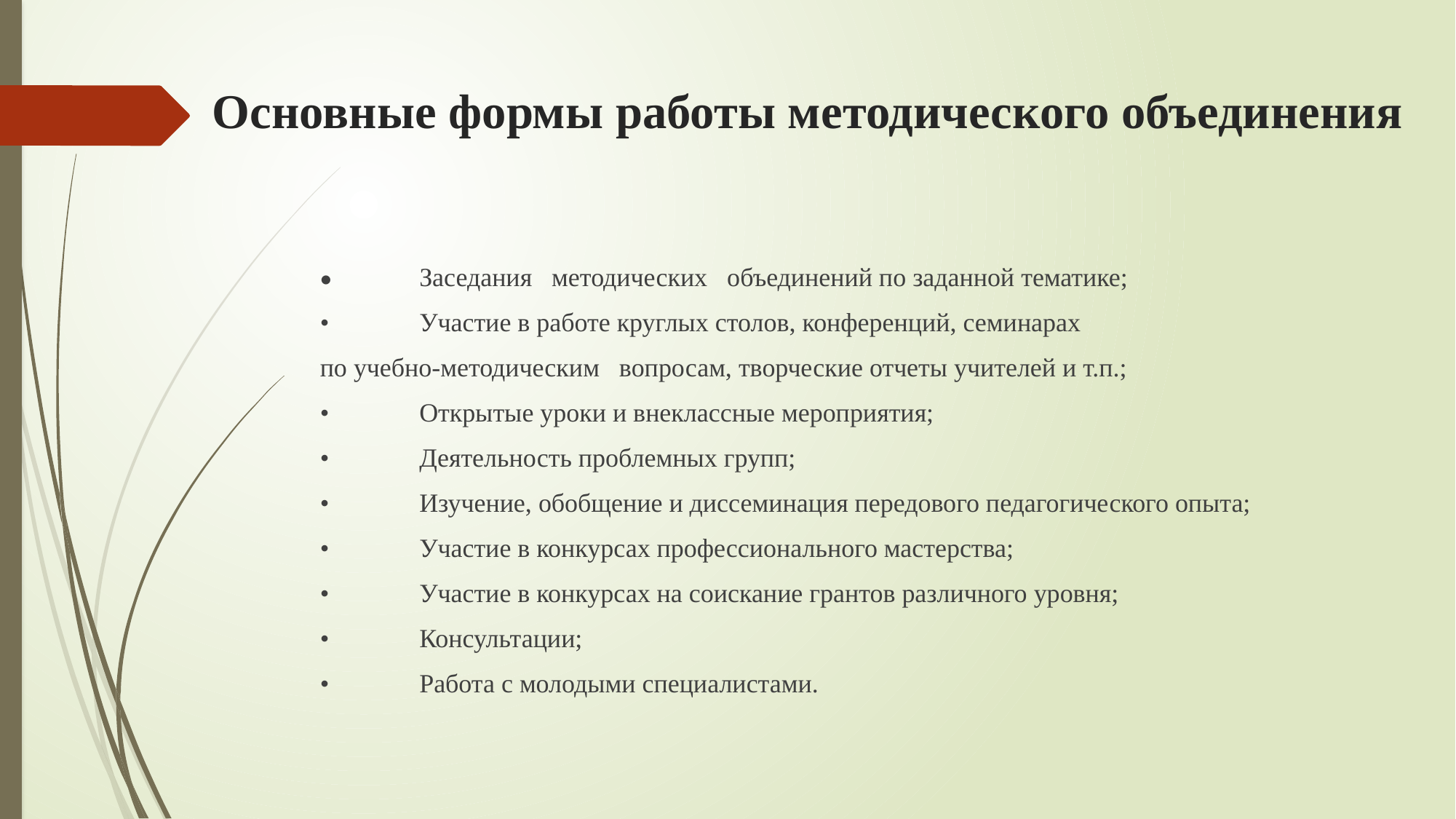

# Основные формы работы методического объединения
•	Заседания   методических   объединений по заданной тематике;
•	Участие в работе круглых столов, конференций, семинарах
по учебно-методическим   вопросам, творческие отчеты учителей и т.п.;
•	Открытые уроки и внеклассные мероприятия;
•	Деятельность проблемных групп;
•	Изучение, обобщение и диссеминация передового педагогического опыта;
•	Участие в конкурсах профессионального мастерства;
•	Участие в конкурсах на соискание грантов различного уровня;
•	Консультации;
•	Работа с молодыми специалистами.